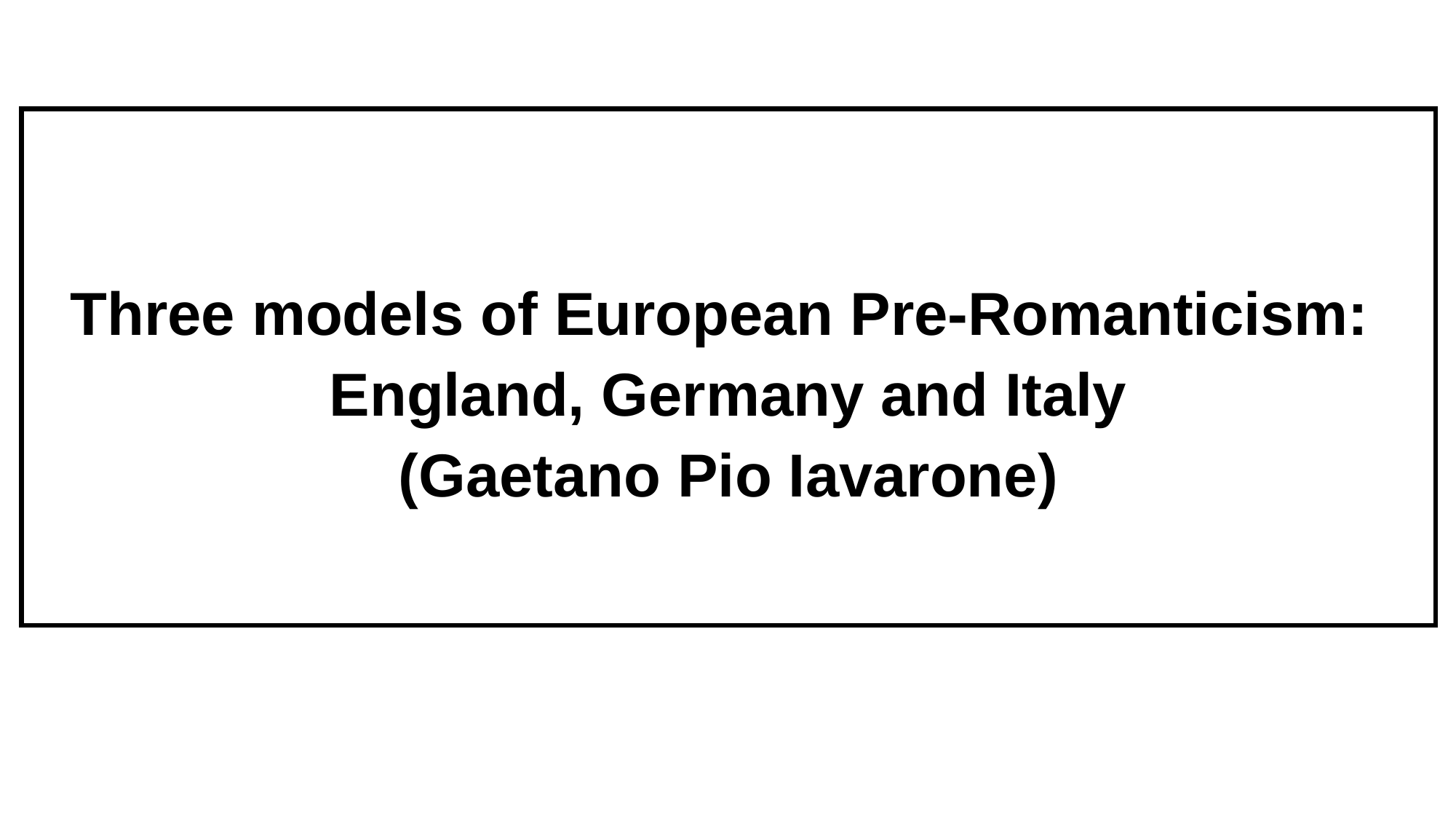

Three models of European Pre-Romanticism:
England, Germany and Italy
(Gaetano Pio Iavarone)